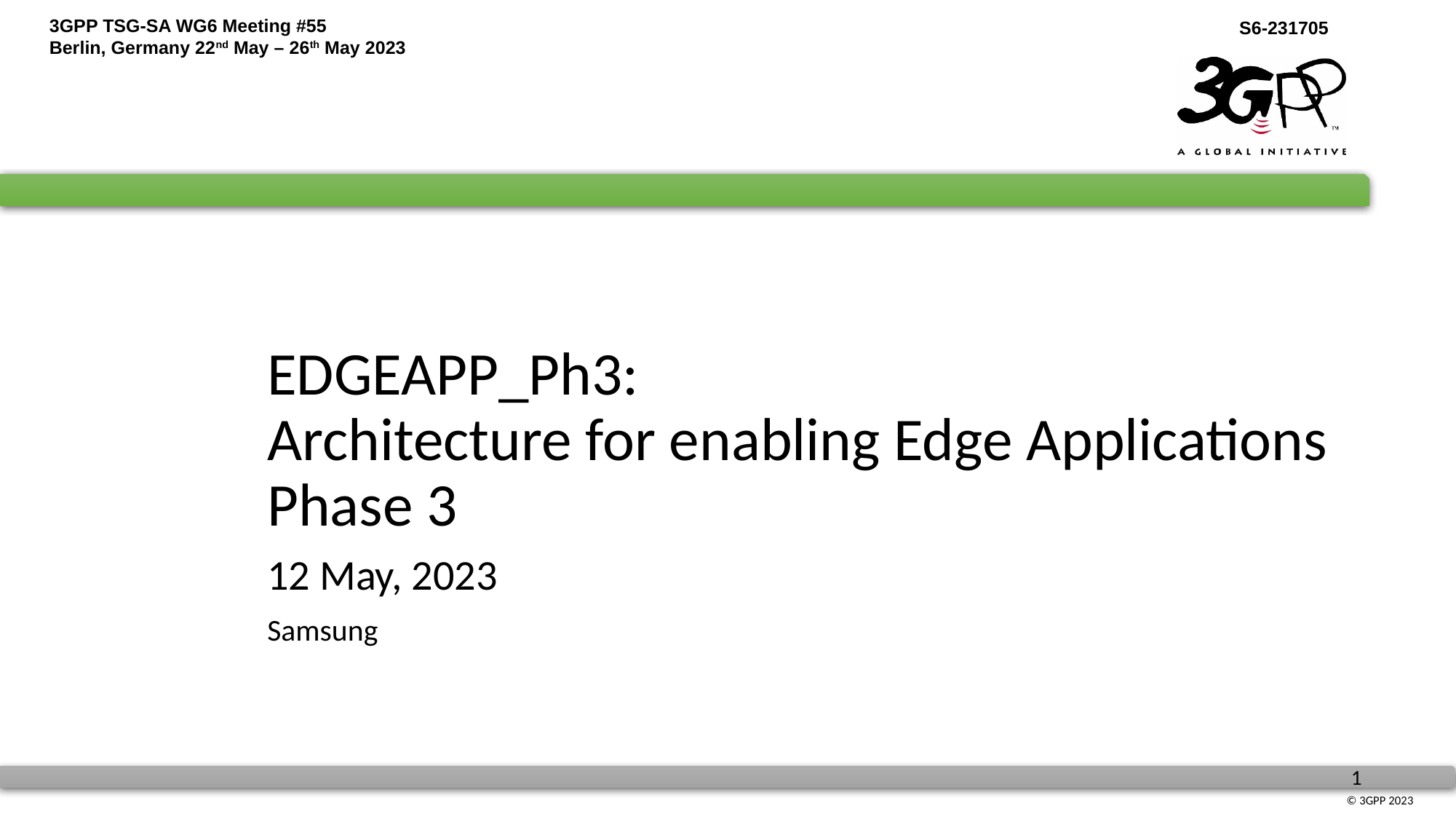

# EDGEAPP_Ph3: Architecture for enabling Edge Applications Phase 3
12 May, 2023
Samsung